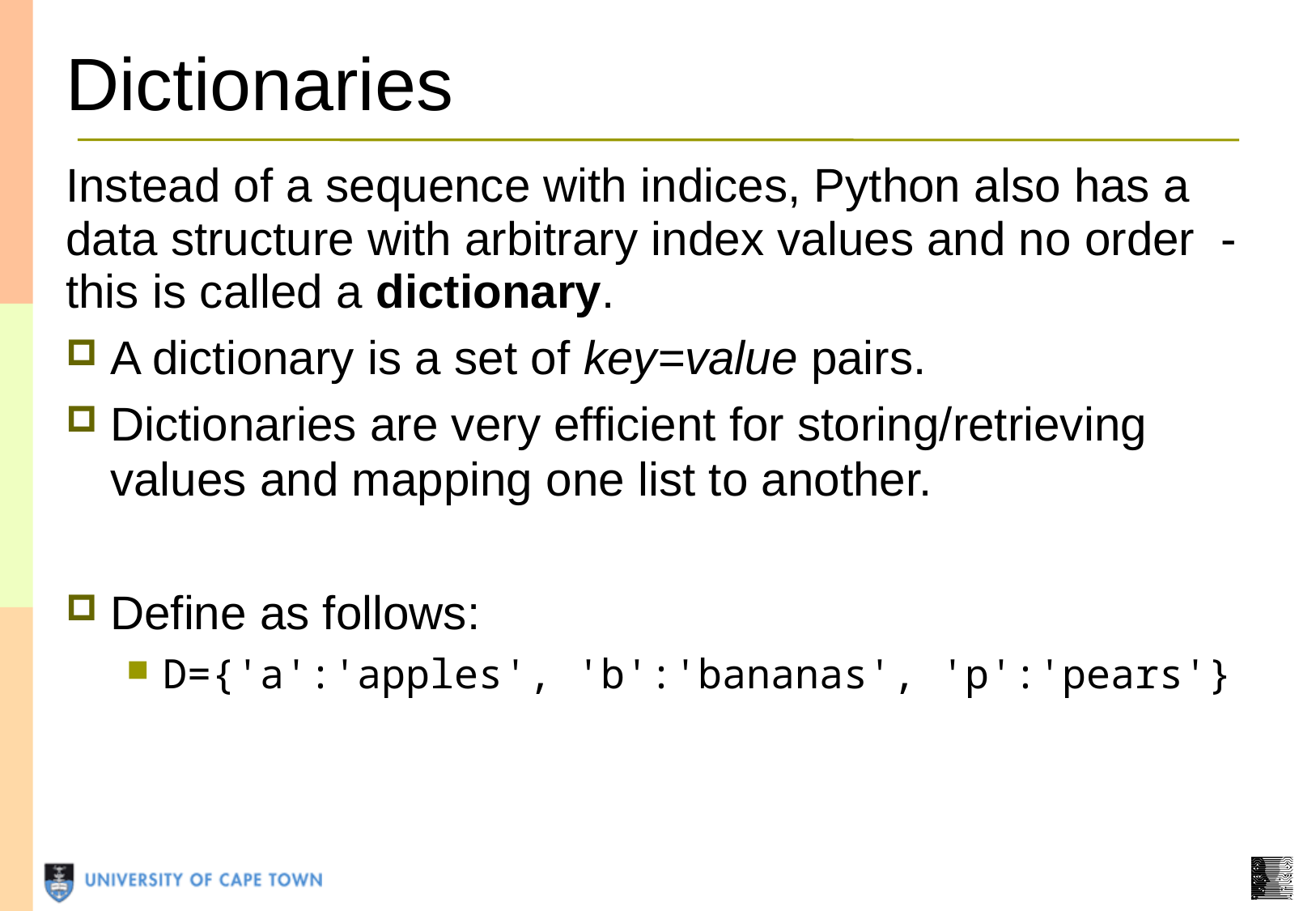

Dictionaries
Instead of a sequence with indices, Python also has a data structure with arbitrary index values and no order  - this is called a dictionary.
A dictionary is a set of key=value pairs.
Dictionaries are very efficient for storing/retrieving values and mapping one list to another.

Define as follows:
D={'a':'apples', 'b':'bananas', 'p':'pears'}